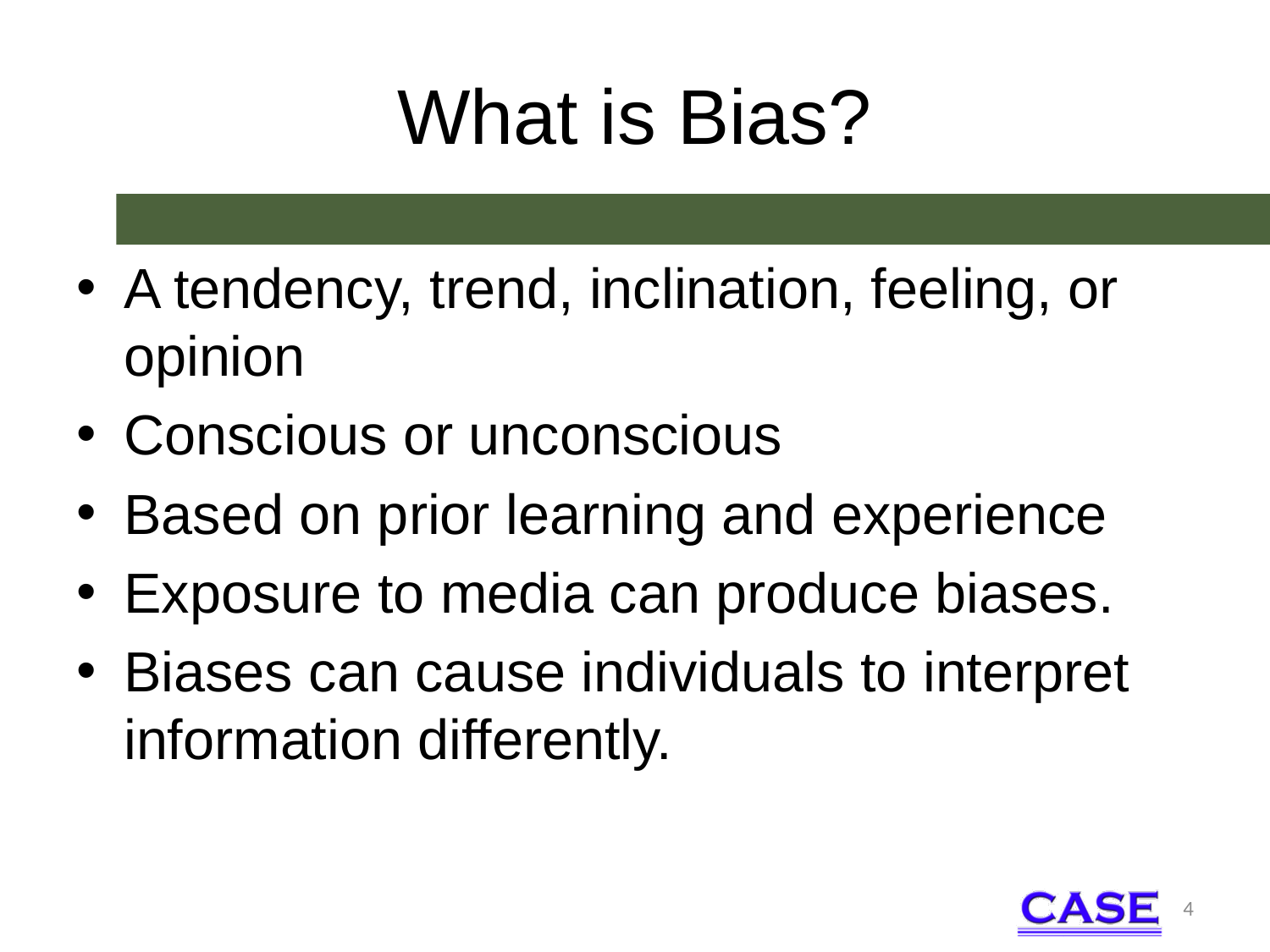

# What is Bias?
A tendency, trend, inclination, feeling, or opinion
Conscious or unconscious
Based on prior learning and experience
Exposure to media can produce biases.
Biases can cause individuals to interpret information differently.
4